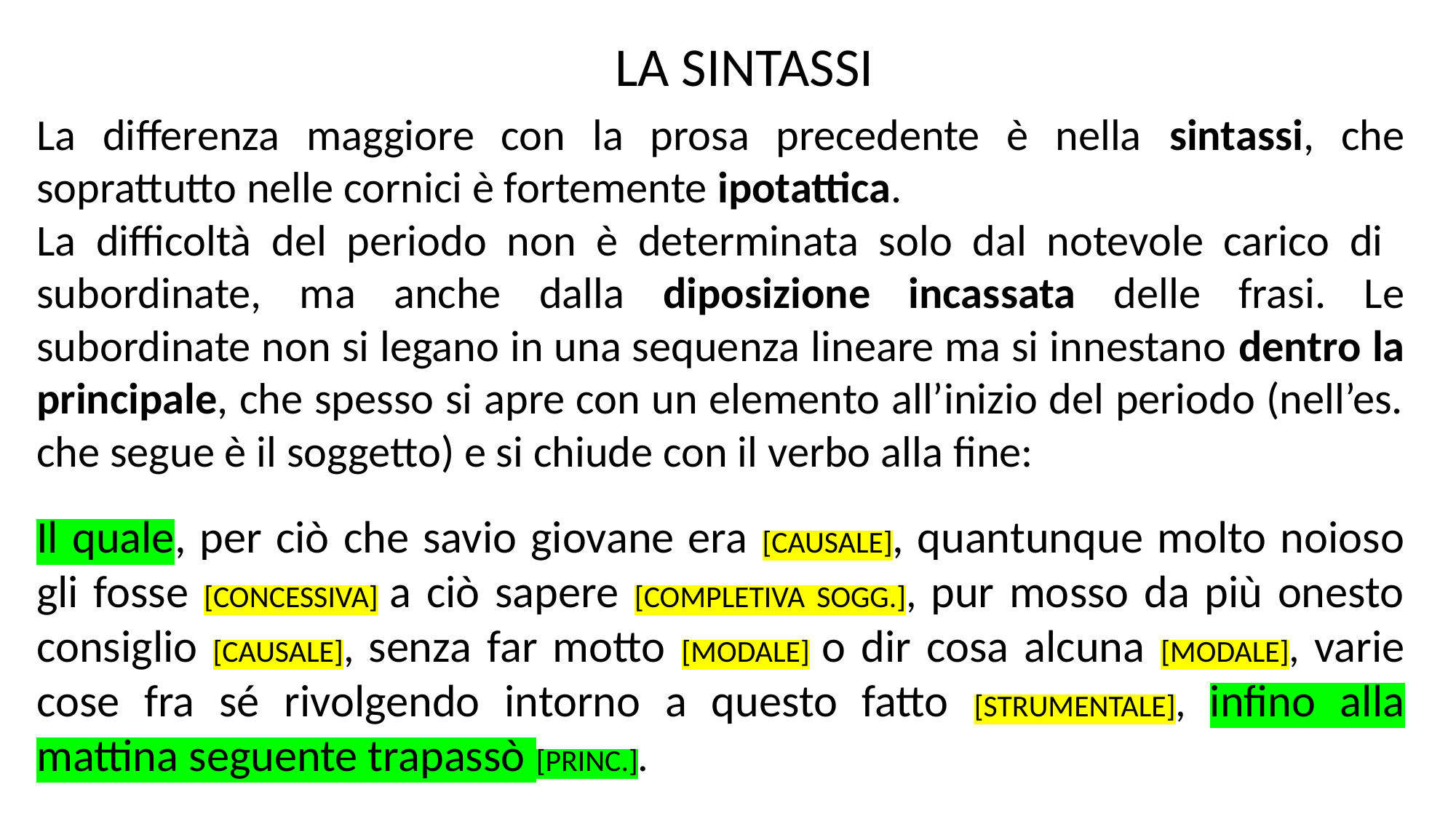

LA SINTASSI
La differenza maggiore con la prosa precedente è nella sintassi, che soprattutto nelle cornici è fortemente ipotattica.
La difficoltà del periodo non è determinata solo dal notevole carico di  subordinate, ma anche dalla diposizione incassata delle frasi. Le subordinate non si legano in una sequenza lineare ma si innestano dentro la principale, che spesso si apre con un elemento all’inizio del periodo (nell’es. che segue è il soggetto) e si chiude con il verbo alla fine:
Il quale, per ciò che savio giovane era [CAUSALE], quantunque molto noioso gli fosse [CONCESSIVA] a ciò sapere [COMPLETIVA SOGG.], pur mosso da più onesto consiglio [CAUSALE], senza far motto [MODALE] o dir cosa alcuna [MODALE], varie cose fra sé rivolgendo intorno a questo fatto [STRUMENTALE], infino alla mattina seguente trapassò [PRINC.].